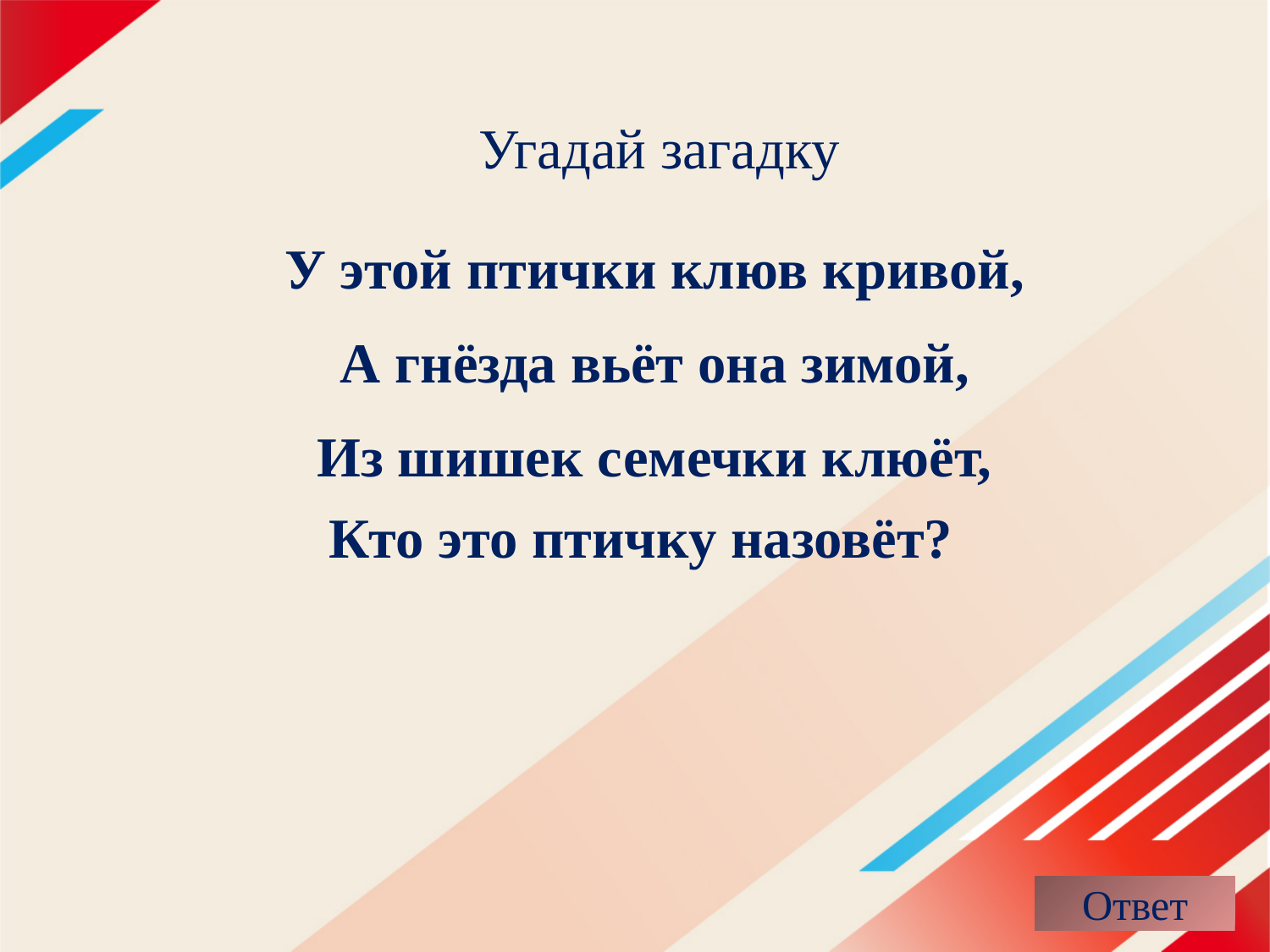

Угадай загадку
У этой птички клюв кривой,
А гнёзда вьёт она зимой,
Из шишек семечки клюёт,
Кто это птичку назовёт?